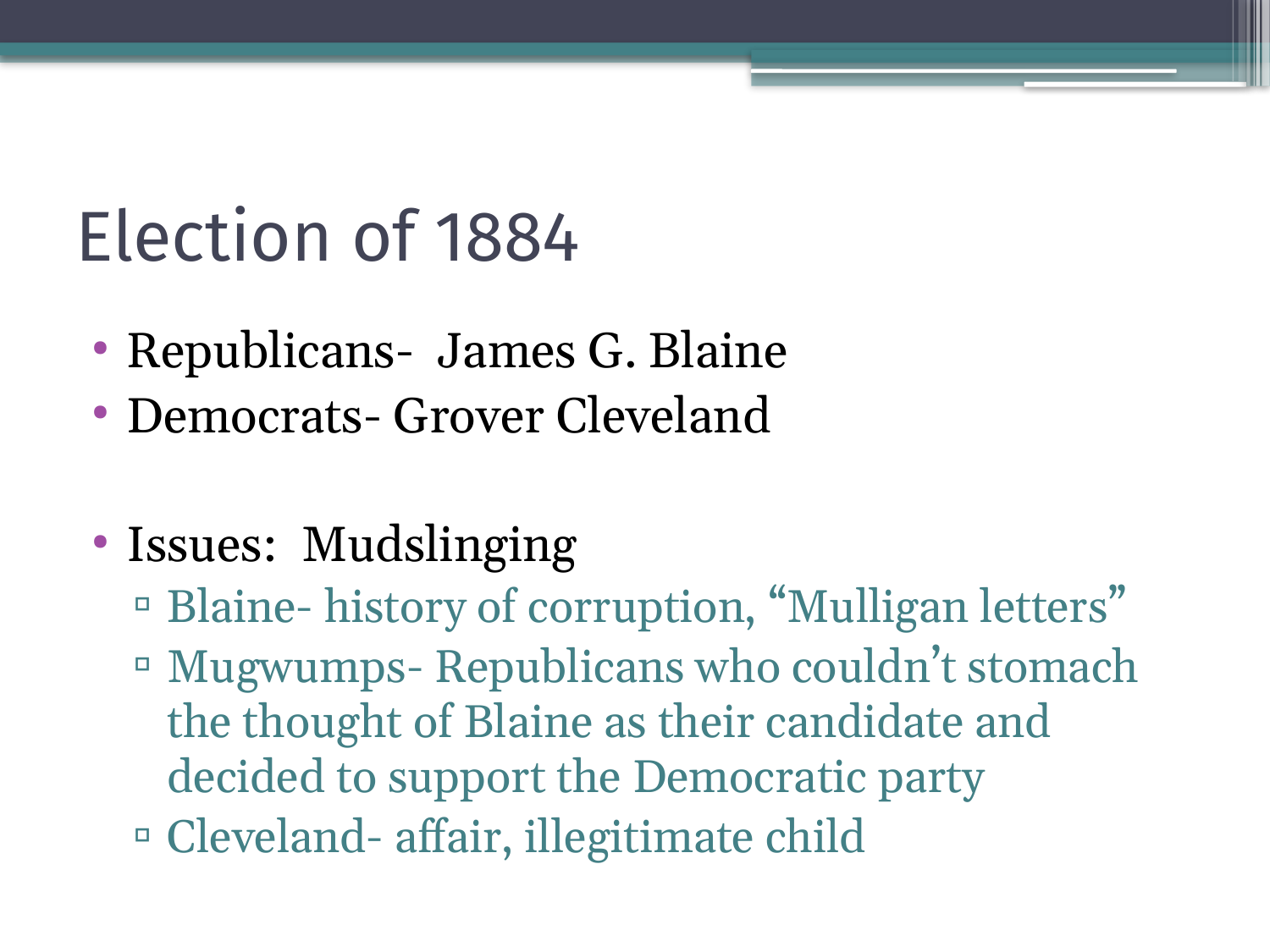

# Election of 1884
Republicans-  James G. Blaine
Democrats- Grover Cleveland

Issues:  Mudslinging
Blaine- history of corruption, “Mulligan letters”
Mugwumps- Republicans who couldn’t stomach the thought of Blaine as their candidate and decided to support the Democratic party
Cleveland- affair, illegitimate child